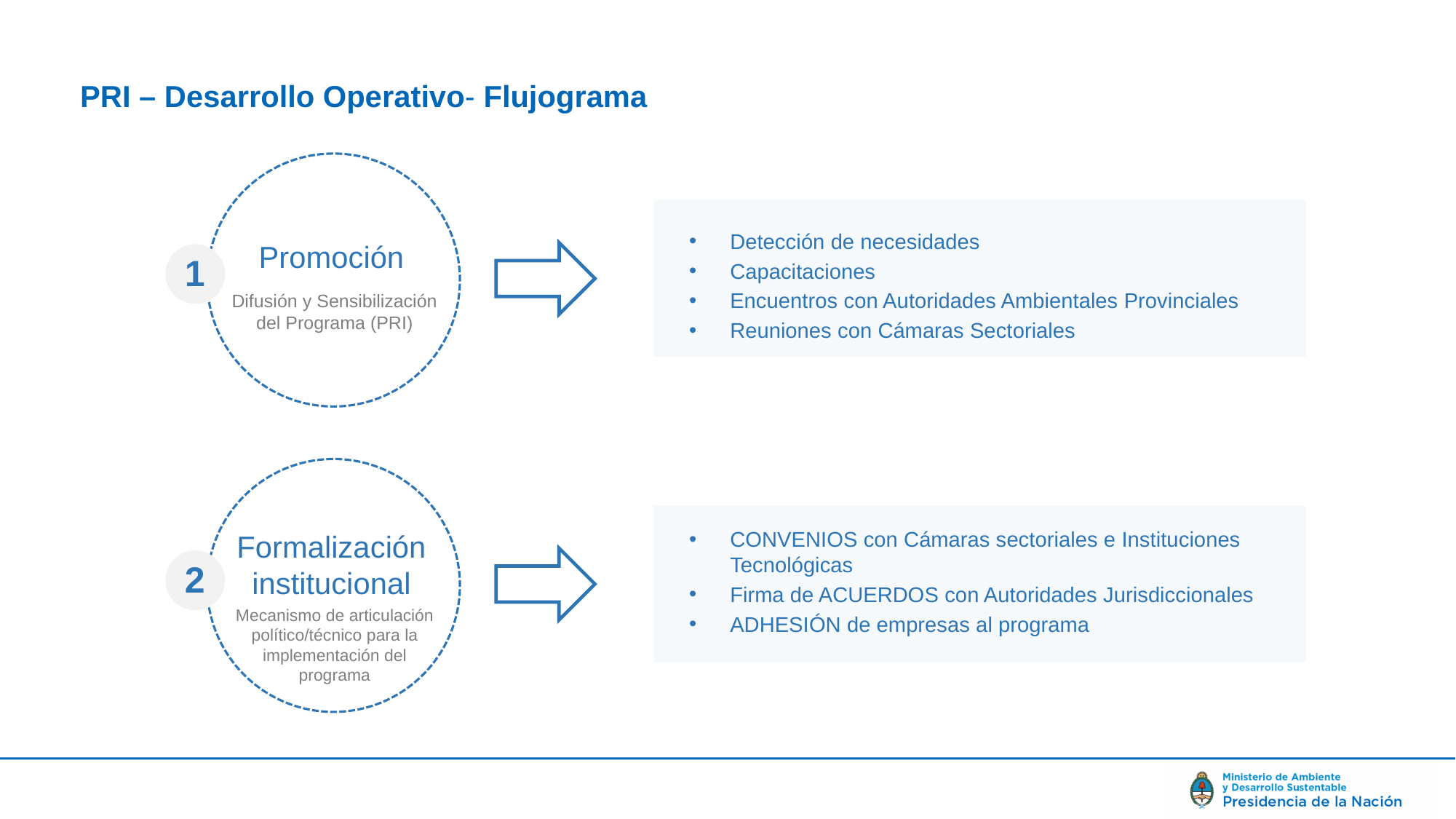

PRI – Desarrollo Operativo- Flujograma

Detección de necesidades
Capacitaciones
Encuentros con Autoridades Ambientales Provinciales
Reuniones con Cámaras Sectoriales

Promoción

1
Difusión y Sensibilización del Programa (PRI)

Convenios con Cámaras sectoriales e Instituciones Tecnológicas
Firma de ACUERDOS con Autoridades Jurisdiccionales
Adhesión de empresas al programa
Formalización institucional

2
Mecanismo de articulación político/técnico para la implementación del programa